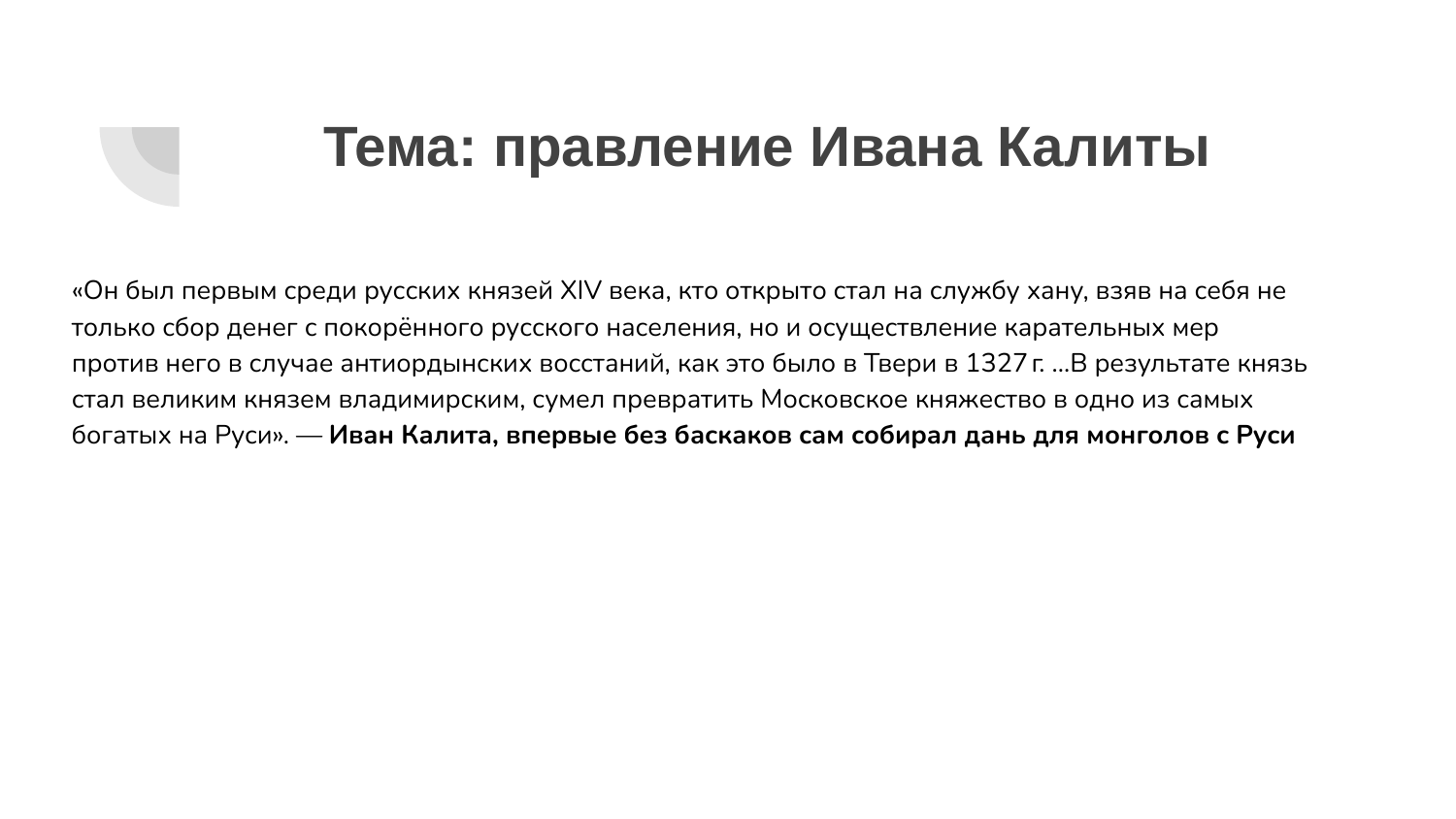

# Тема: правление Ивана Калиты
«Он был первым среди русских князей XIV века, кто открыто стал на службу хану, взяв на себя не только сбор денег с покорённого русского населения, но и осуществление карательных мер против него в случае антиордынских восстаний, как это было в Твери в 1327 г. ...В результате князь стал великим князем владимирским, сумел превратить Московское княжество в одно из самых богатых на Руси». — Иван Калита, впервые без баскаков сам собирал дань для монголов с Руси